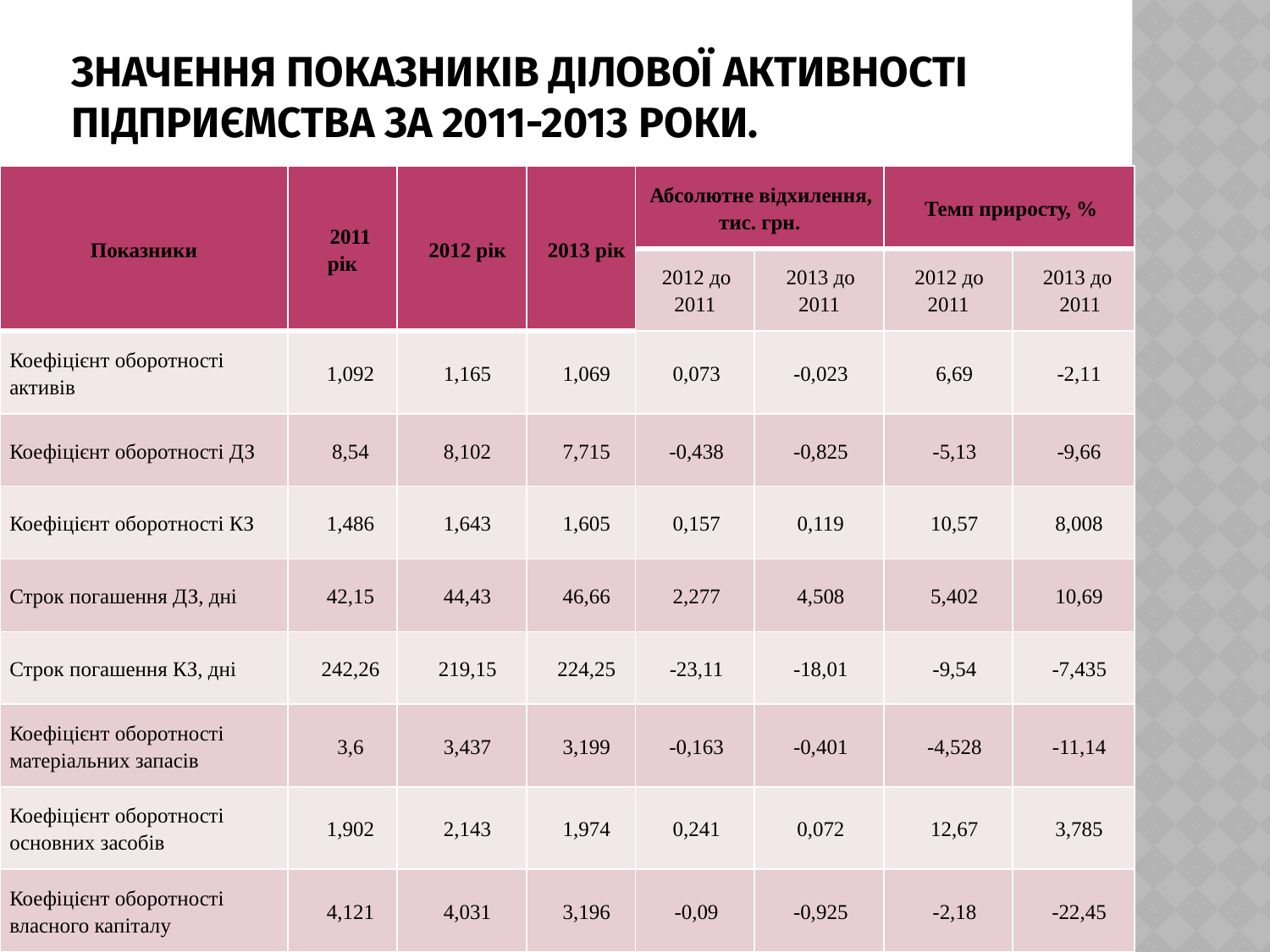

# Значення показників ділової активності підприємства за 2011-2013 роки.
| Показники | 2011 рік | 2012 рік | 2013 рік | Абсолютне відхилення, тис. грн. |  | Темп приросту, % |  |
| --- | --- | --- | --- | --- | --- | --- | --- |
|  |  |  |  | 2012 до 2011 | 2013 до 2011 | 2012 до 2011 | 2013 до 2011 |
| Коефіцієнт оборотності активів | 1,092 | 1,165 | 1,069 | 0,073 | -0,023 | 6,69 | -2,11 |
| Коефіцієнт оборотності ДЗ | 8,54 | 8,102 | 7,715 | -0,438 | -0,825 | -5,13 | -9,66 |
| Коефіцієнт оборотності КЗ | 1,486 | 1,643 | 1,605 | 0,157 | 0,119 | 10,57 | 8,008 |
| Строк погашення ДЗ, дні | 42,15 | 44,43 | 46,66 | 2,277 | 4,508 | 5,402 | 10,69 |
| Строк погашення КЗ, дні | 242,26 | 219,15 | 224,25 | -23,11 | -18,01 | -9,54 | -7,435 |
| Коефіцієнт оборотності матеріальних запасів | 3,6 | 3,437 | 3,199 | -0,163 | -0,401 | -4,528 | -11,14 |
| Коефіцієнт оборотності основних засобів | 1,902 | 2,143 | 1,974 | 0,241 | 0,072 | 12,67 | 3,785 |
| Коефіцієнт оборотності власного капіталу | 4,121 | 4,031 | 3,196 | -0,09 | -0,925 | -2,18 | -22,45 |